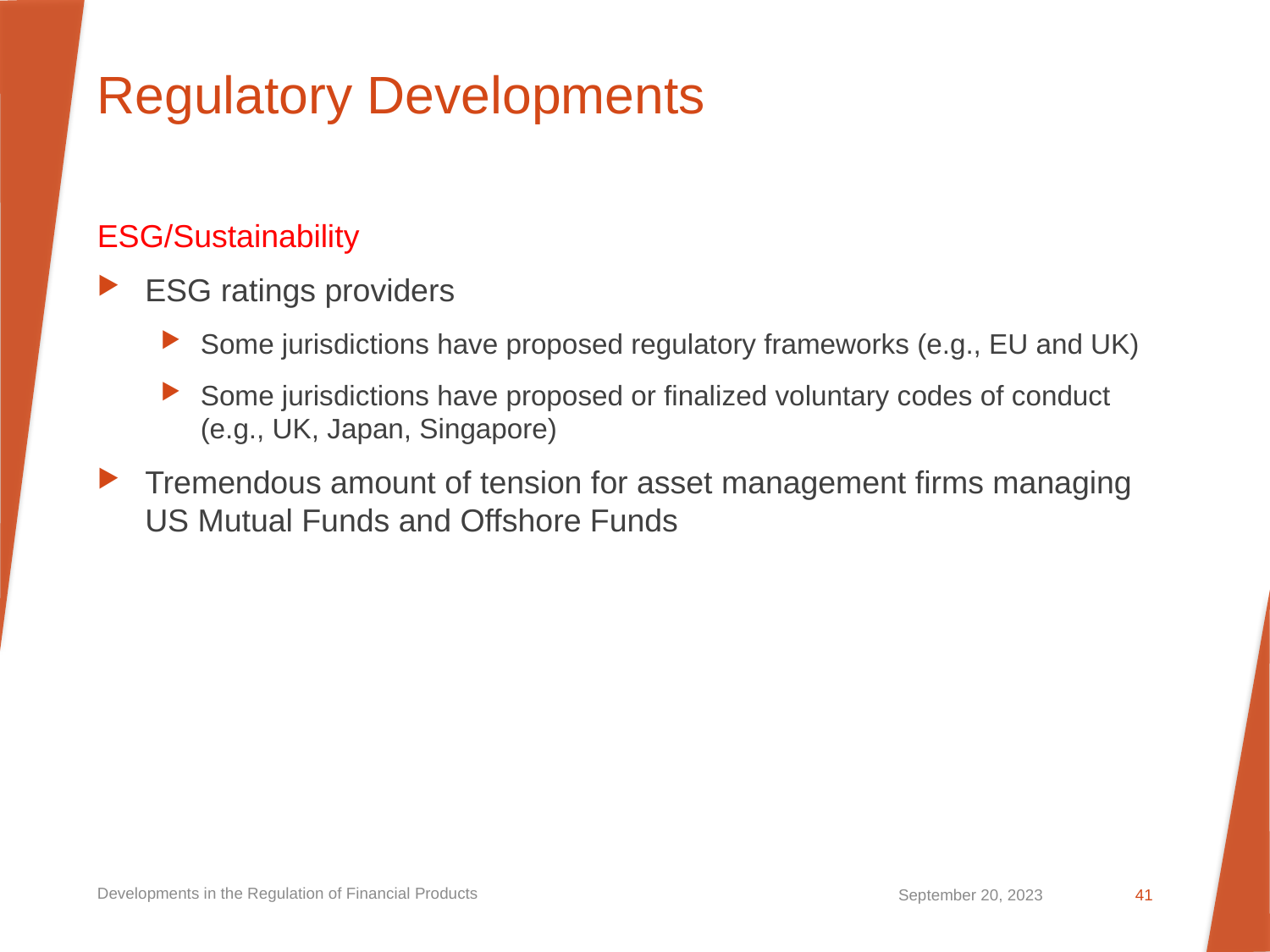

# Regulatory Developments
ESG/Sustainability
ESG ratings providers
Some jurisdictions have proposed regulatory frameworks (e.g., EU and UK)
Some jurisdictions have proposed or finalized voluntary codes of conduct (e.g., UK, Japan, Singapore)
Tremendous amount of tension for asset management firms managing US Mutual Funds and Offshore Funds

Developments in the Regulation of Financial Products
September 20, 2023
41